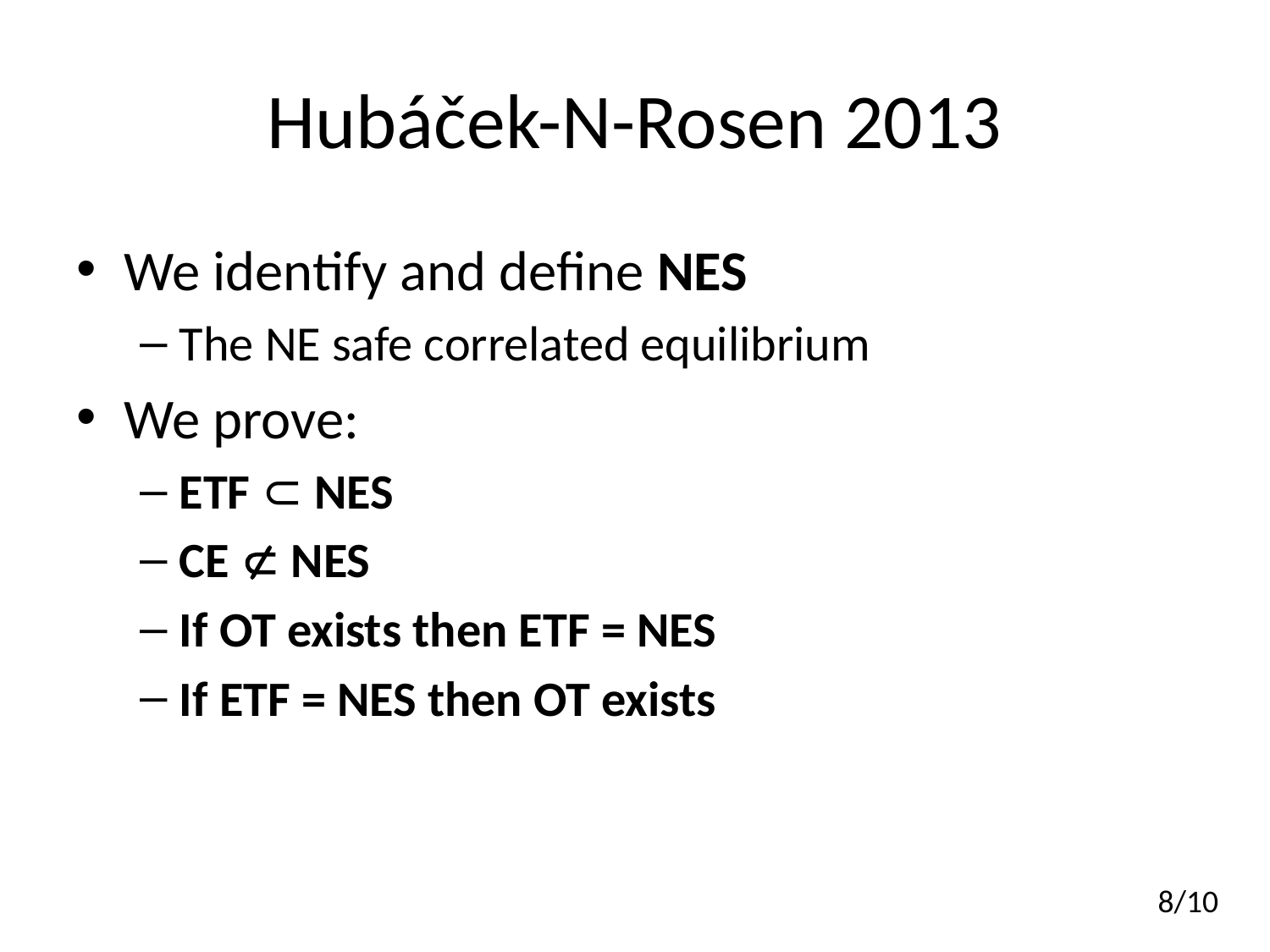

# Hubáček-N-Rosen 2013
We identify and define NES
The NE safe correlated equilibrium
We prove:
ETF ⊂ NES
CE ⊄ NES
If OT exists then ETF = NES
If ETF = NES then OT exists
8/10